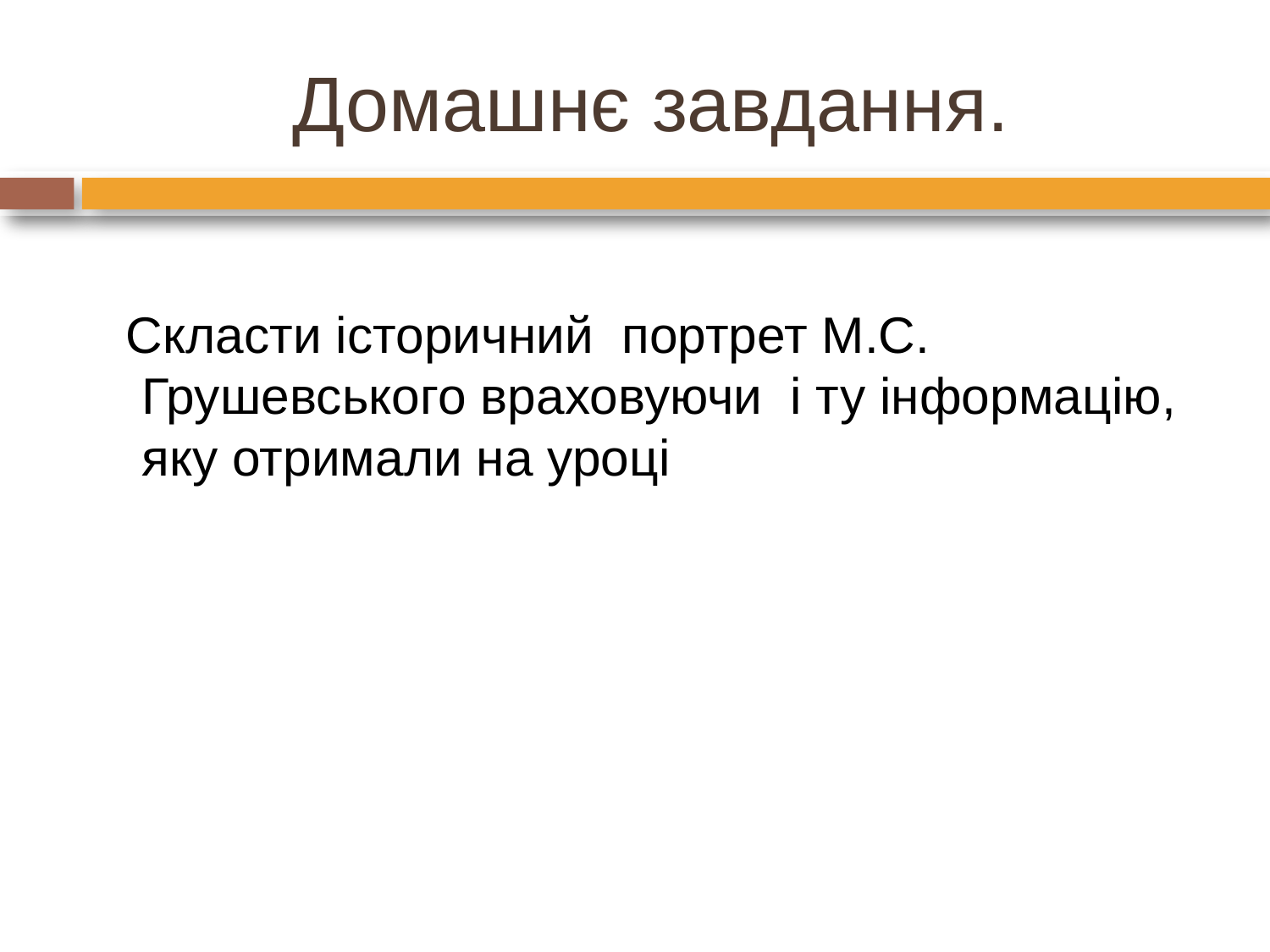

# Домашнє завдання.

  Скласти історичний  портрет М.С. Грушевського враховуючи  і ту інформацію, яку отримали на уроці